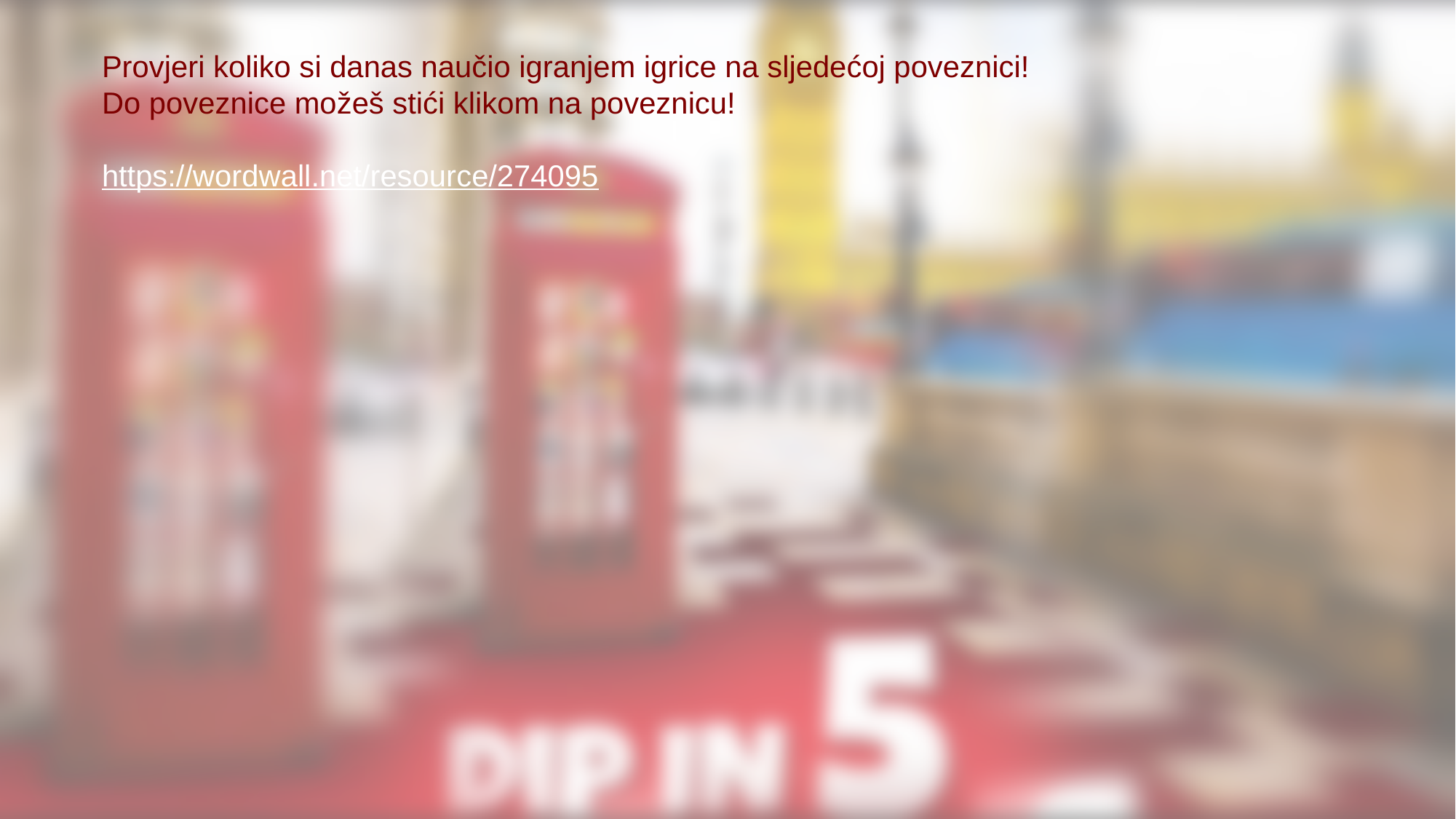

Provjeri koliko si danas naučio igranjem igrice na sljedećoj poveznici!
Do poveznice možeš stići klikom na poveznicu!

https://wordwall.net/resource/274095